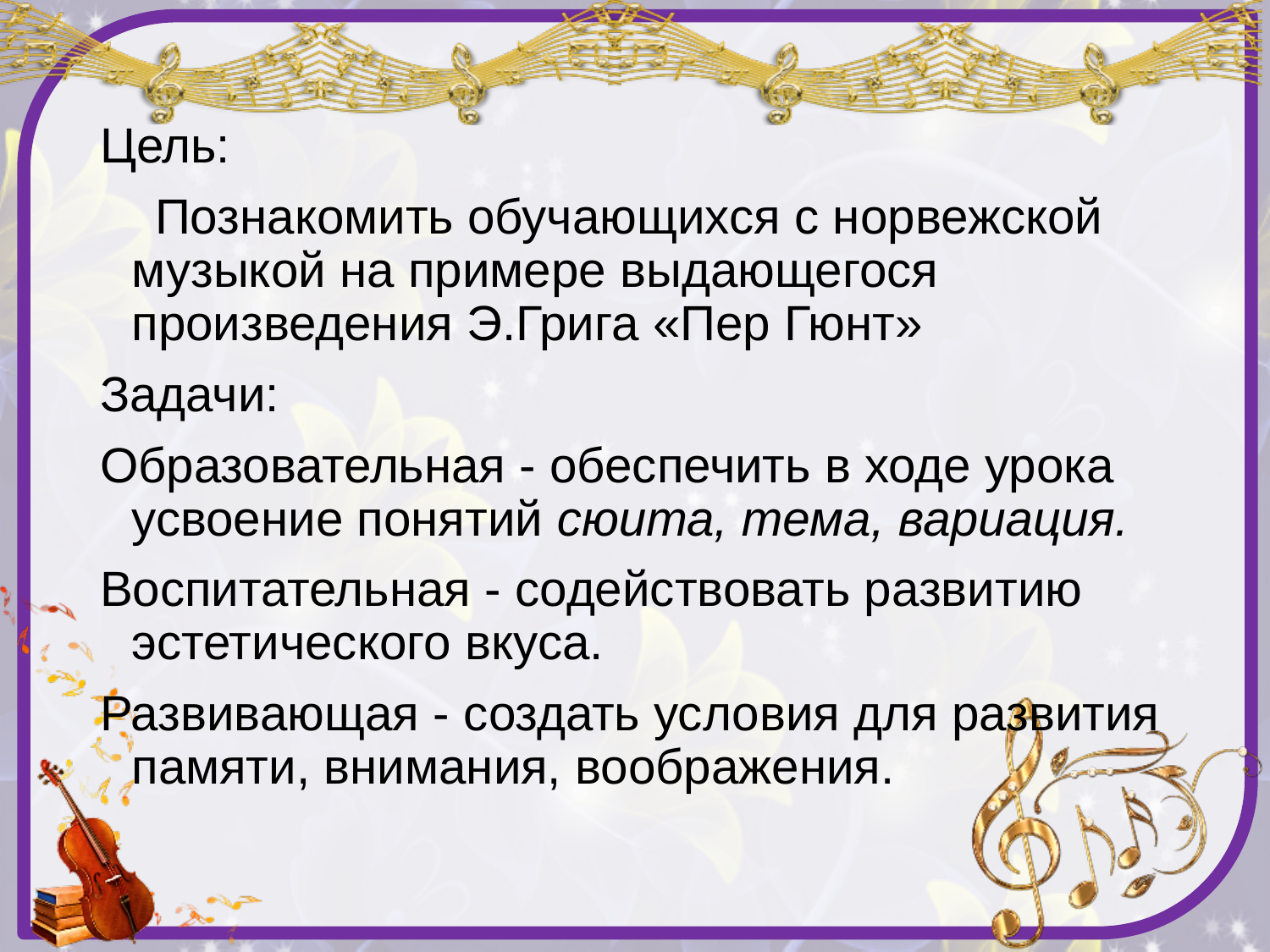

Цель:
    Познакомить обучающихся с норвежской музыкой на примере выдающегося произведения Э.Грига «Пер Гюнт»
Задачи:
Образовательная - обеспечить в ходе урока усвоение понятий сюита, тема, вариация.
Воспитательная - содействовать развитию эстетического вкуса.
Развивающая - создать условия для развития памяти, внимания, воображения.